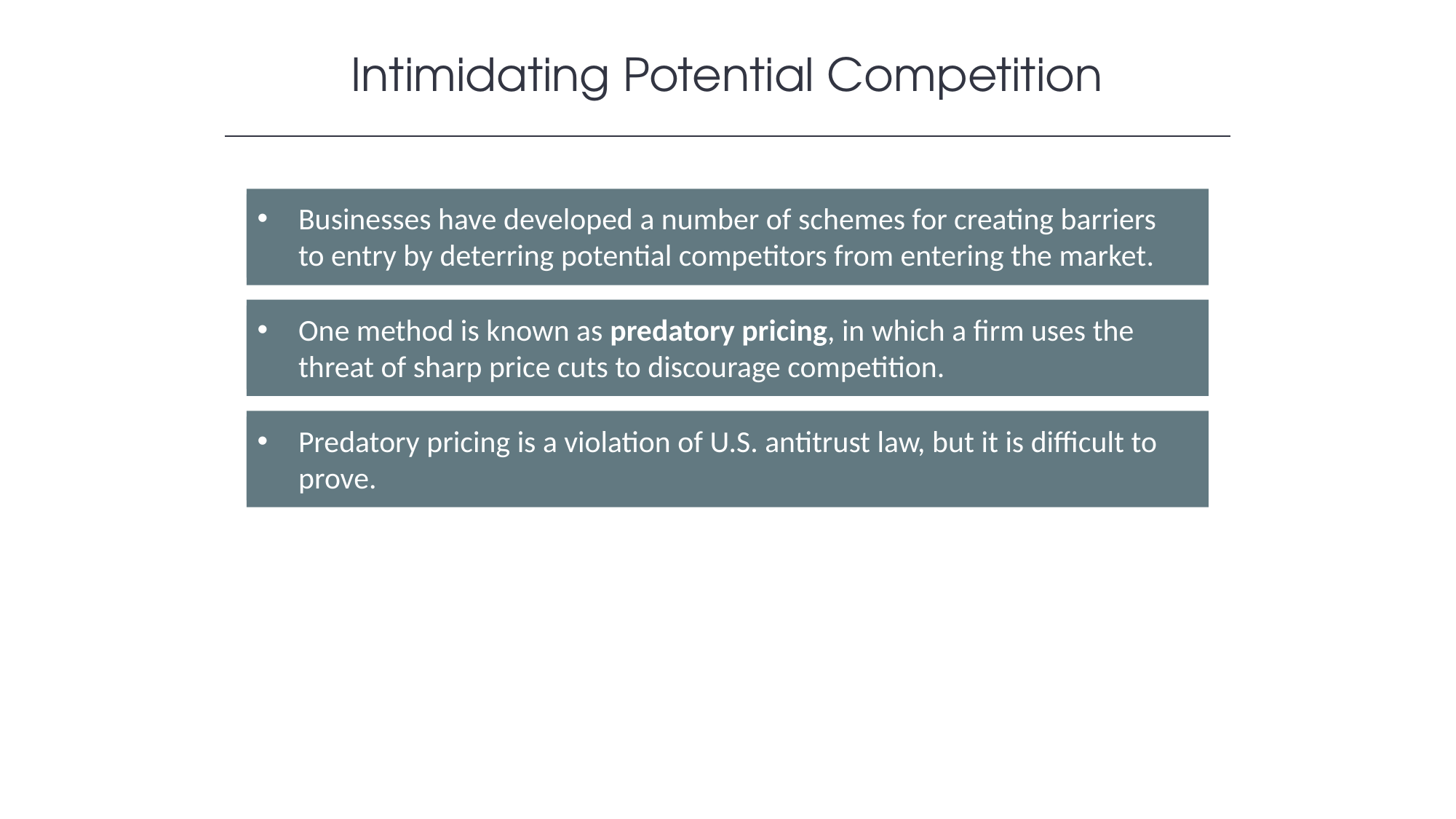

Intimidating Potential Competition

Businesses have developed a number of schemes for creating barriers to entry by deterring potential competitors from entering the market.

One method is known as predatory pricing, in which a firm uses the threat of sharp price cuts to discourage competition.

Predatory pricing is a violation of U.S. antitrust law, but it is difficult to prove.